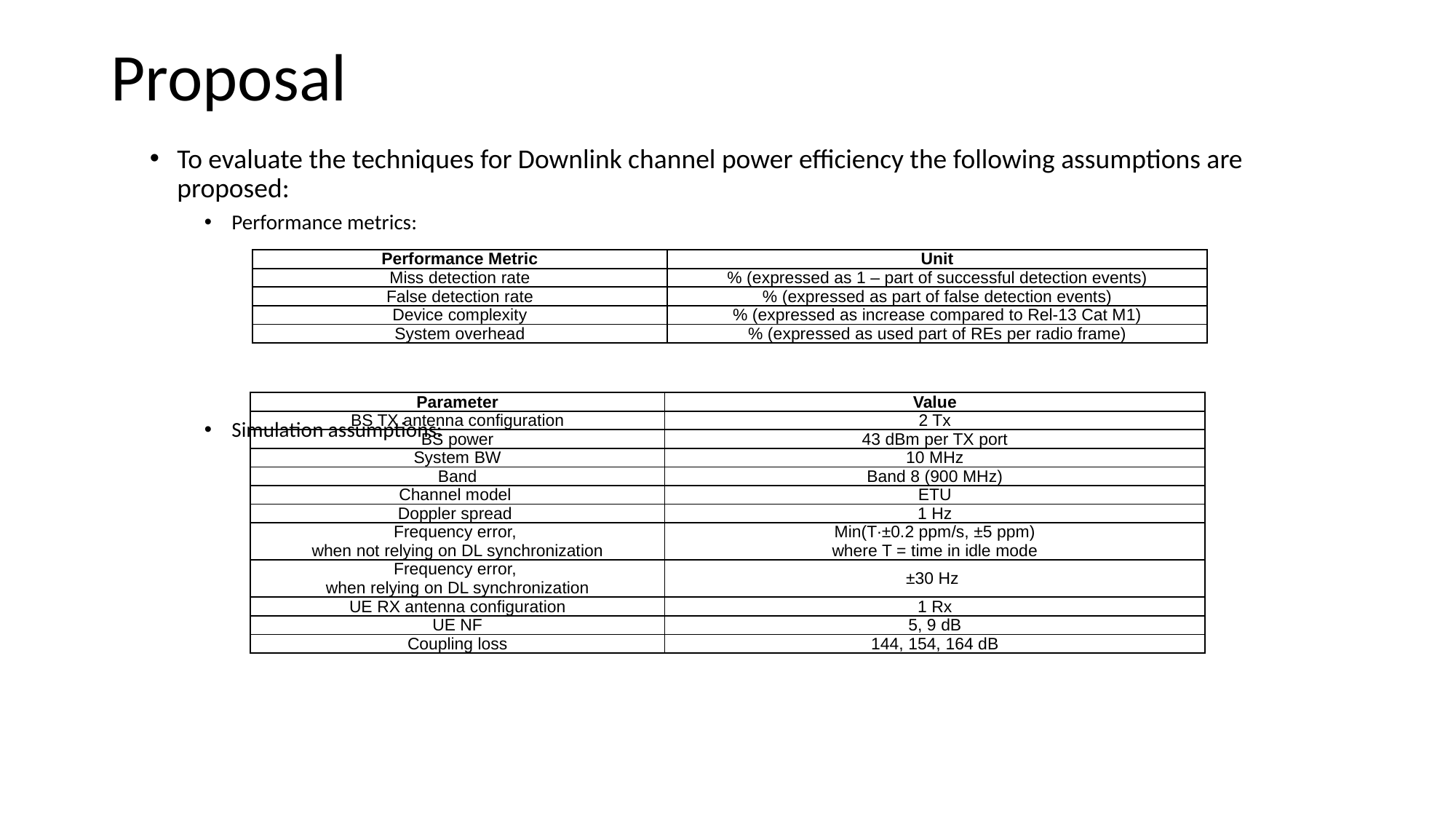

# Proposal
To evaluate the techniques for Downlink channel power efficiency the following assumptions are proposed:
Performance metrics:

Simulation assumptions:

| Performance Metric | Unit |
| --- | --- |
| Miss detection rate | % (expressed as 1 – part of successful detection events) |
| False detection rate | % (expressed as part of false detection events) |
| Device complexity | % (expressed as increase compared to Rel-13 Cat M1) |
| System overhead | % (expressed as used part of REs per radio frame) |
| Parameter | Value |
| --- | --- |
| BS TX antenna configuration | 2 Tx |
| BS power | 43 dBm per TX port |
| System BW | 10 MHz |
| Band | Band 8 (900 MHz) |
| Channel model | ETU |
| Doppler spread | 1 Hz |
| Frequency error, when not relying on DL synchronization | Min(T∙±0.2 ppm/s, ±5 ppm) where T = time in idle mode |
| Frequency error, when relying on DL synchronization | ±30 Hz |
| UE RX antenna configuration | 1 Rx |
| UE NF | 5, 9 dB |
| Coupling loss | 144, 154, 164 dB |